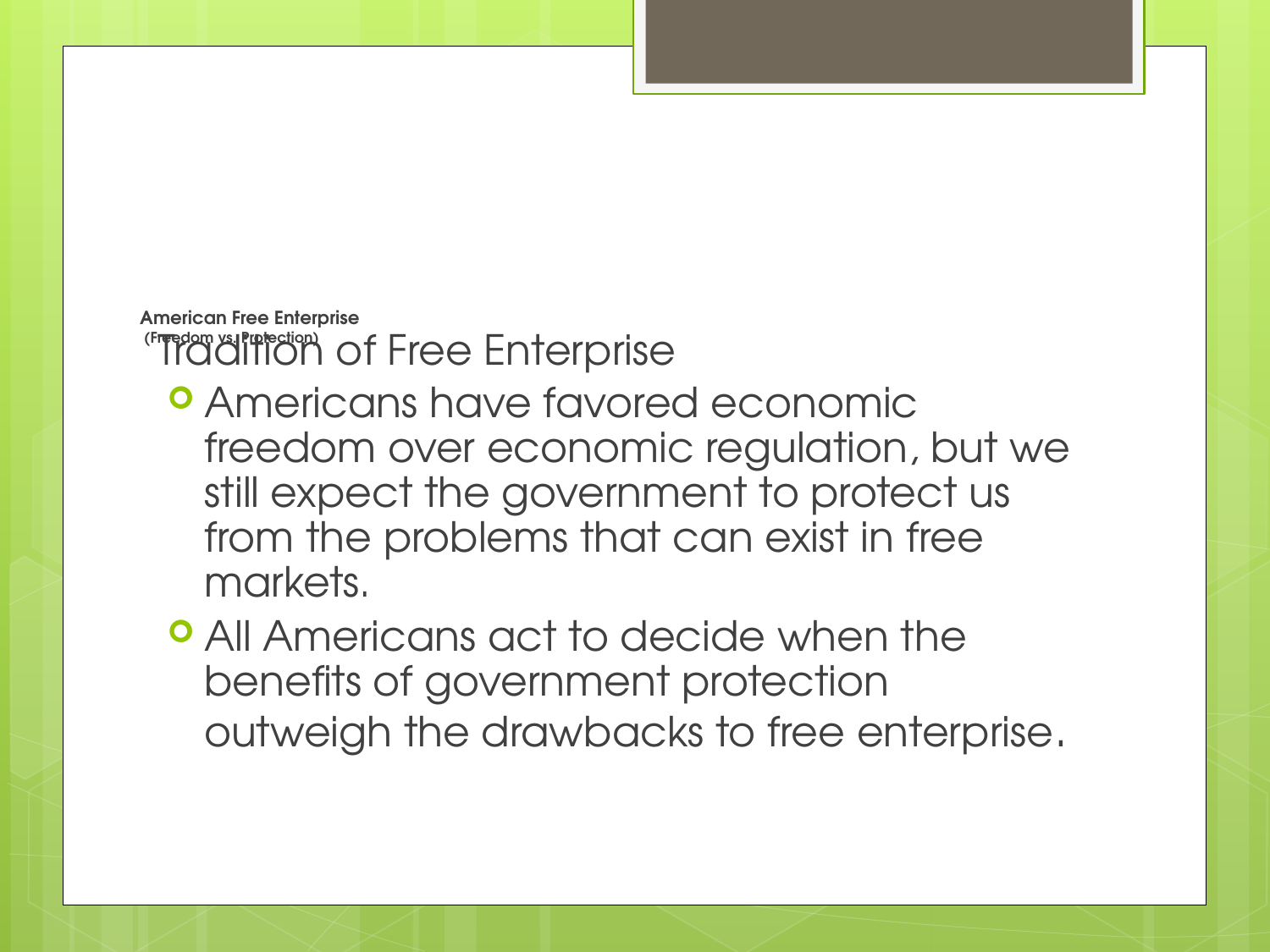

# American Free Enterprise (Freedom vs. Protection)
Tradition of Free Enterprise
Americans have favored economic freedom over economic regulation, but we still expect the government to protect us from the problems that can exist in free markets.
All Americans act to decide when the benefits of government protection outweigh the drawbacks to free enterprise.